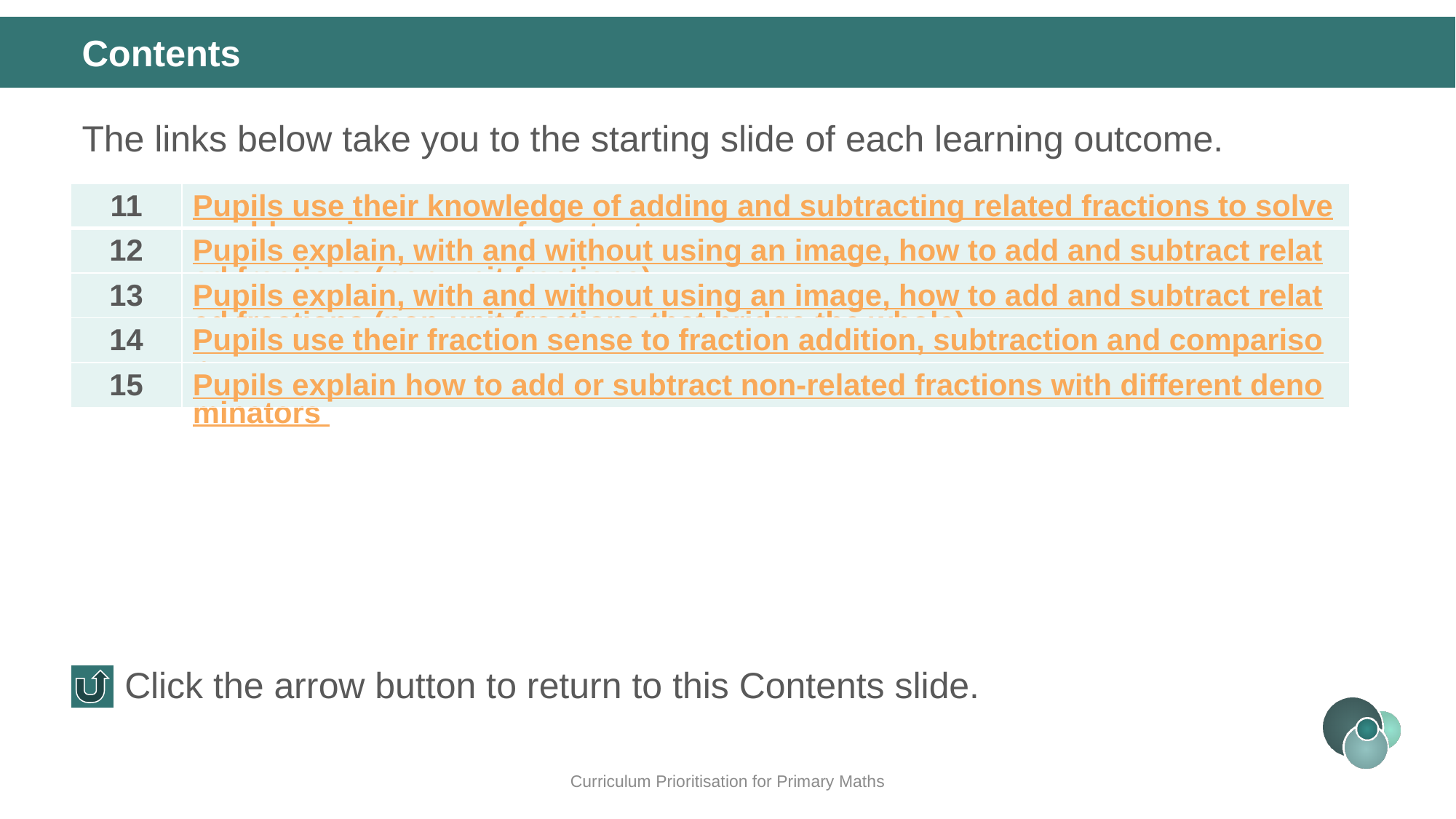

Contents
The links below take you to the starting slide of each learning outcome.
| 11 | Pupils use their knowledge of adding and subtracting related fractions to solve problems in a range of contexts |
| --- | --- |
| 12 | Pupils explain, with and without using an image, how to add and subtract related fractions (non-unit fractions) |
| 13 | Pupils explain, with and without using an image, how to add and subtract related fractions (non-unit fractions that bridge the whole) |
| 14 | Pupils use their fraction sense to fraction addition, subtraction and comparison |
| 15 | Pupils explain how to add or subtract non-related fractions with different denominators |
Click the arrow button to return to this Contents slide.

Curriculum Prioritisation for Primary Maths